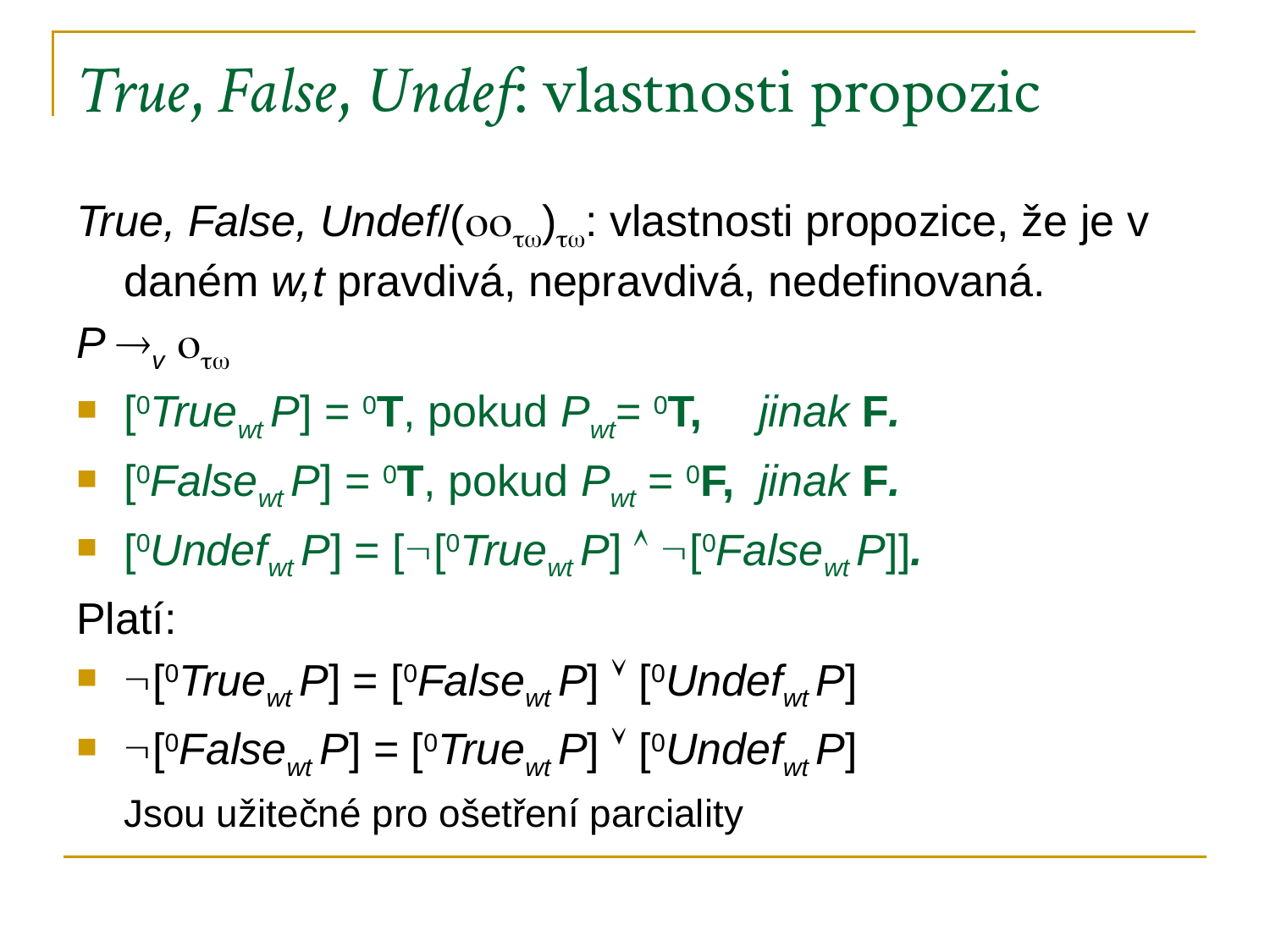

# True, False, Undef: vlastnosti propozic
True, False, Undef/(οοτω)τω: vlastnosti propozice, že je v daném w,t pravdivá, nepravdivá, nedefinovaná.
P →v οτω
[0Truewt P] = 0T, pokud Pwt= 0T,  	jinak F.
[0Falsewt P] = 0T, pokud Pwt = 0F, 	jinak F.
[0Undefwt P] = [¬[0Truewt P] ∧ ¬[0Falsewt P]].
Platí:
¬[0Truewt P] = [0Falsewt P] ∨ [0Undefwt P]
¬[0Falsewt P] = [0Truewt P] ∨ [0Undefwt P]
Jsou užitečné pro ošetření parciality